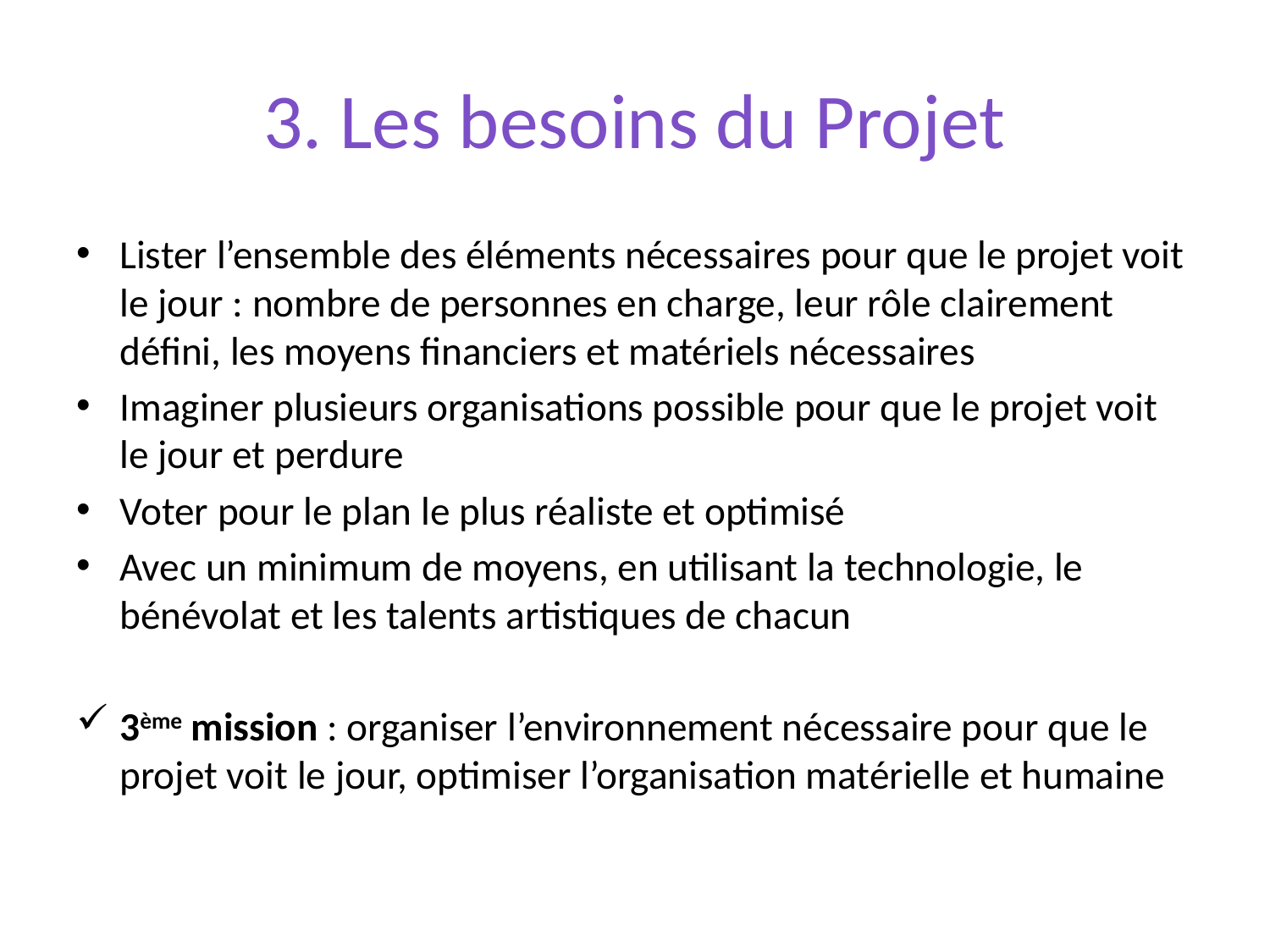

# 3. Les besoins du Projet
Lister l’ensemble des éléments nécessaires pour que le projet voit le jour : nombre de personnes en charge, leur rôle clairement défini, les moyens financiers et matériels nécessaires
Imaginer plusieurs organisations possible pour que le projet voit le jour et perdure
Voter pour le plan le plus réaliste et optimisé
Avec un minimum de moyens, en utilisant la technologie, le bénévolat et les talents artistiques de chacun

3ème mission : organiser l’environnement nécessaire pour que le projet voit le jour, optimiser l’organisation matérielle et humaine